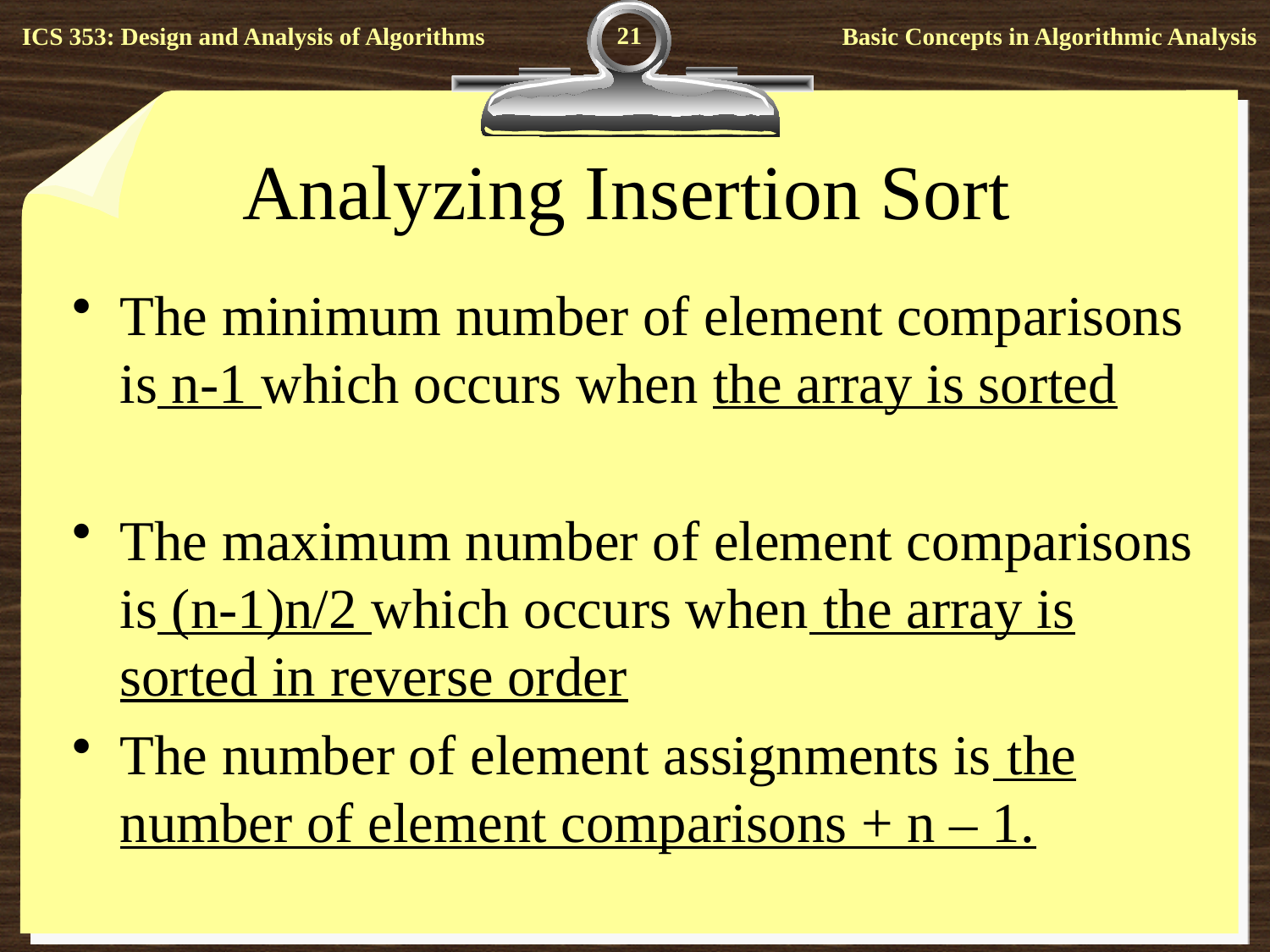

21
# Analyzing Insertion Sort
The minimum number of element comparisons is n-1 which occurs when the array is sorted

The maximum number of element comparisons is (n-1)n/2 which occurs when the array is sorted in reverse order
The number of element assignments is the number of element comparisons + n – 1.